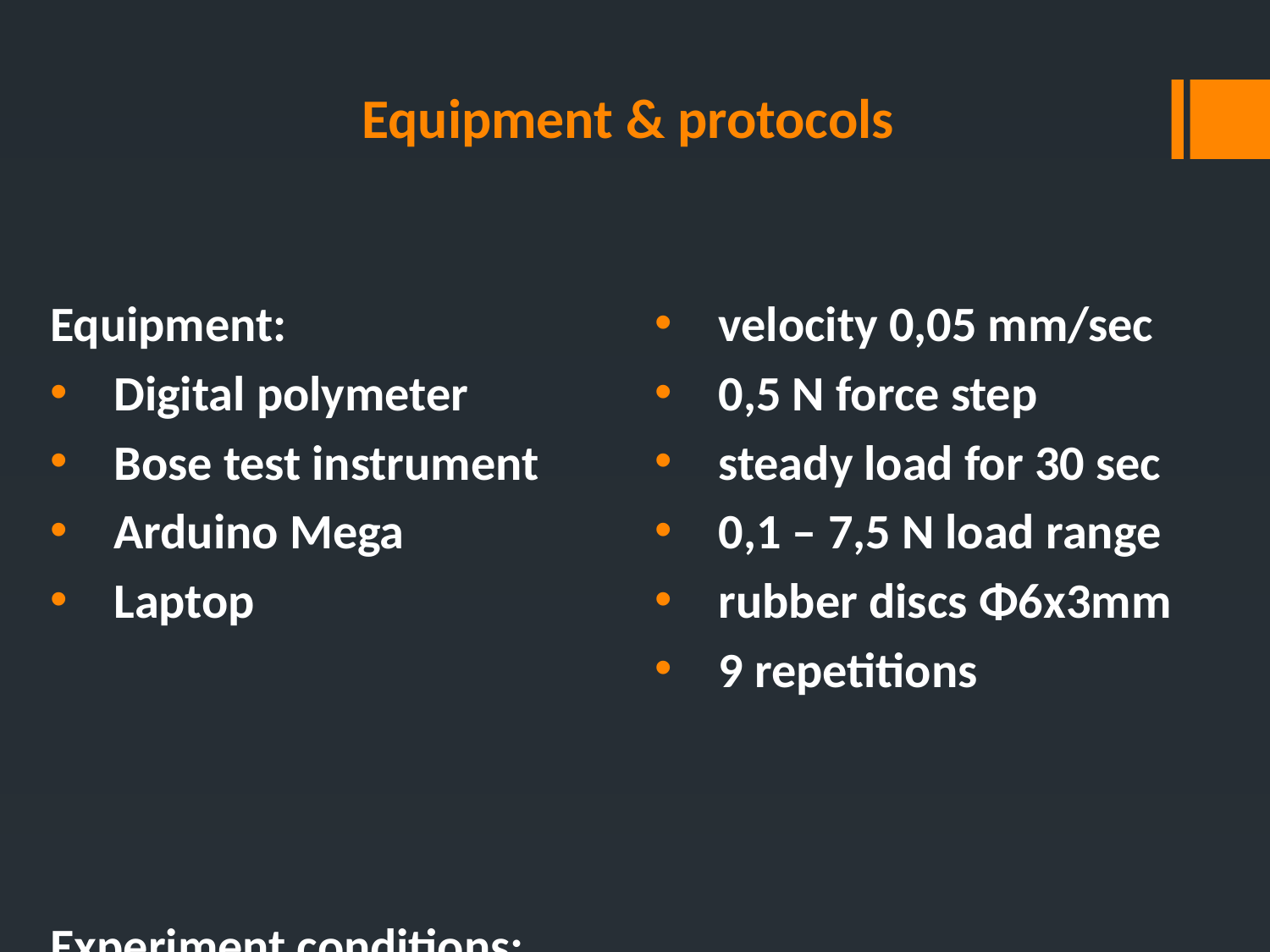

# Equipment & protocols
Equipment:
Digital polymeter
Bose test instrument
Arduino Mega
Laptop

Experiment conditions:
velocity 0,05 mm/sec
0,5 Ν force step
steady load for 30 sec
0,1 – 7,5 N load range
rubber discs Φ6x3mm
9 repetitions